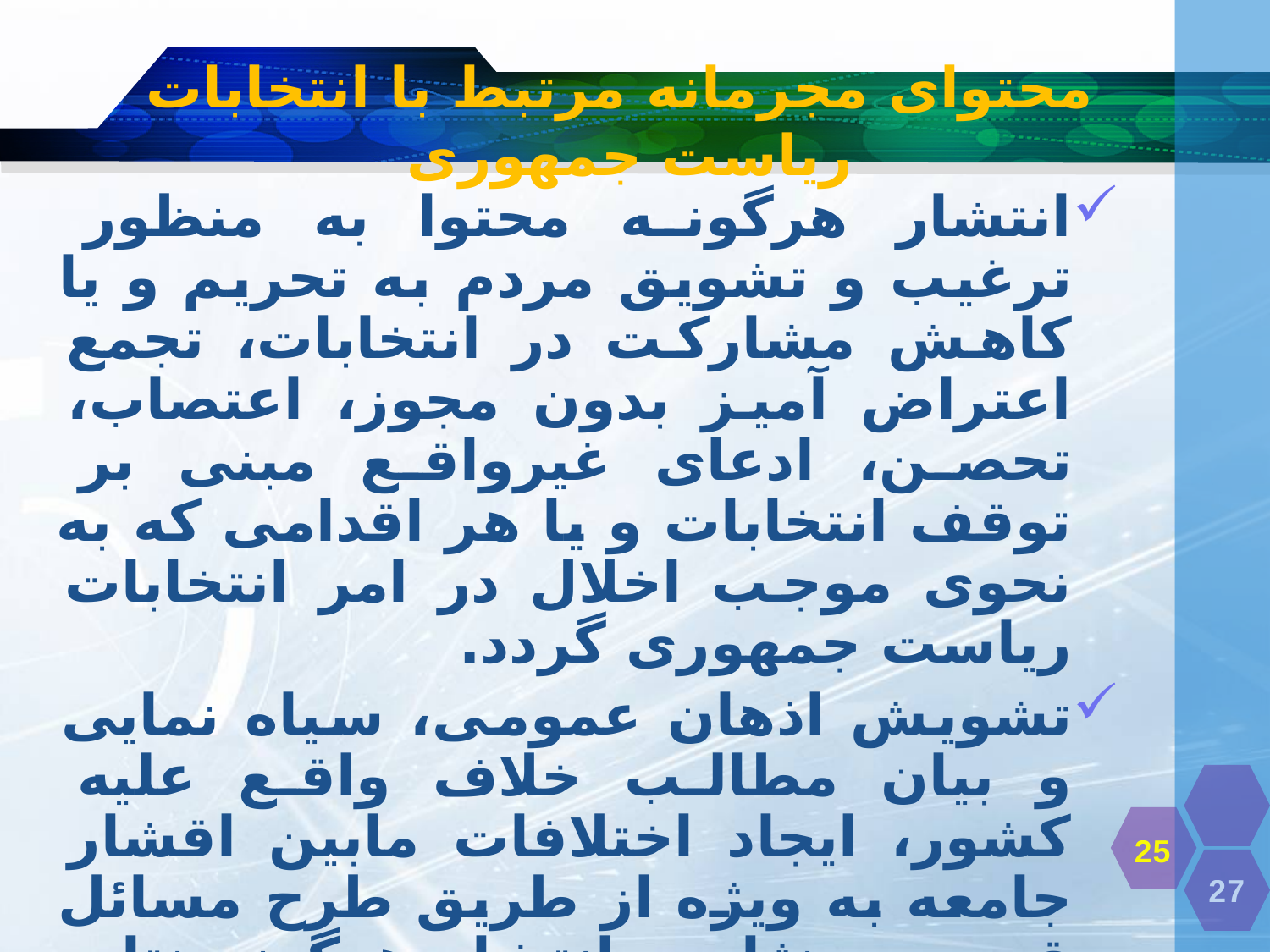

# محتوای مجرمانه مرتبط با انتخابات ریاست جمهوری
انتشار هرگونه محتوا به منظور ترغیب و تشویق مردم به تحریم و یا کاهش مشارکت در انتخابات، تجمع اعتراض آمیز بدون مجوز، اعتصاب، تحصن، ادعای غیرواقع مبنی بر توقف انتخابات و یا هر اقدامی که به نحوی موجب اخلال در امر انتخابات ریاست جمهوری گردد.
تشویش اذهان عمومی، سیاه نمایی و بیان مطالب خلاف واقع علیه کشور، ایجاد اختلافات مابین اقشار جامعه به ویژه از طریق طرح مسائل قومی و نژادی، انتشار هرگونه نتایج نظر سازی و نظرسنجی کاذب در خصوص انتخابات و نامزدهای انتخابات ریاست جمهوری
انتشار و تبلیغ علائم تحریم انتخابات
25
27